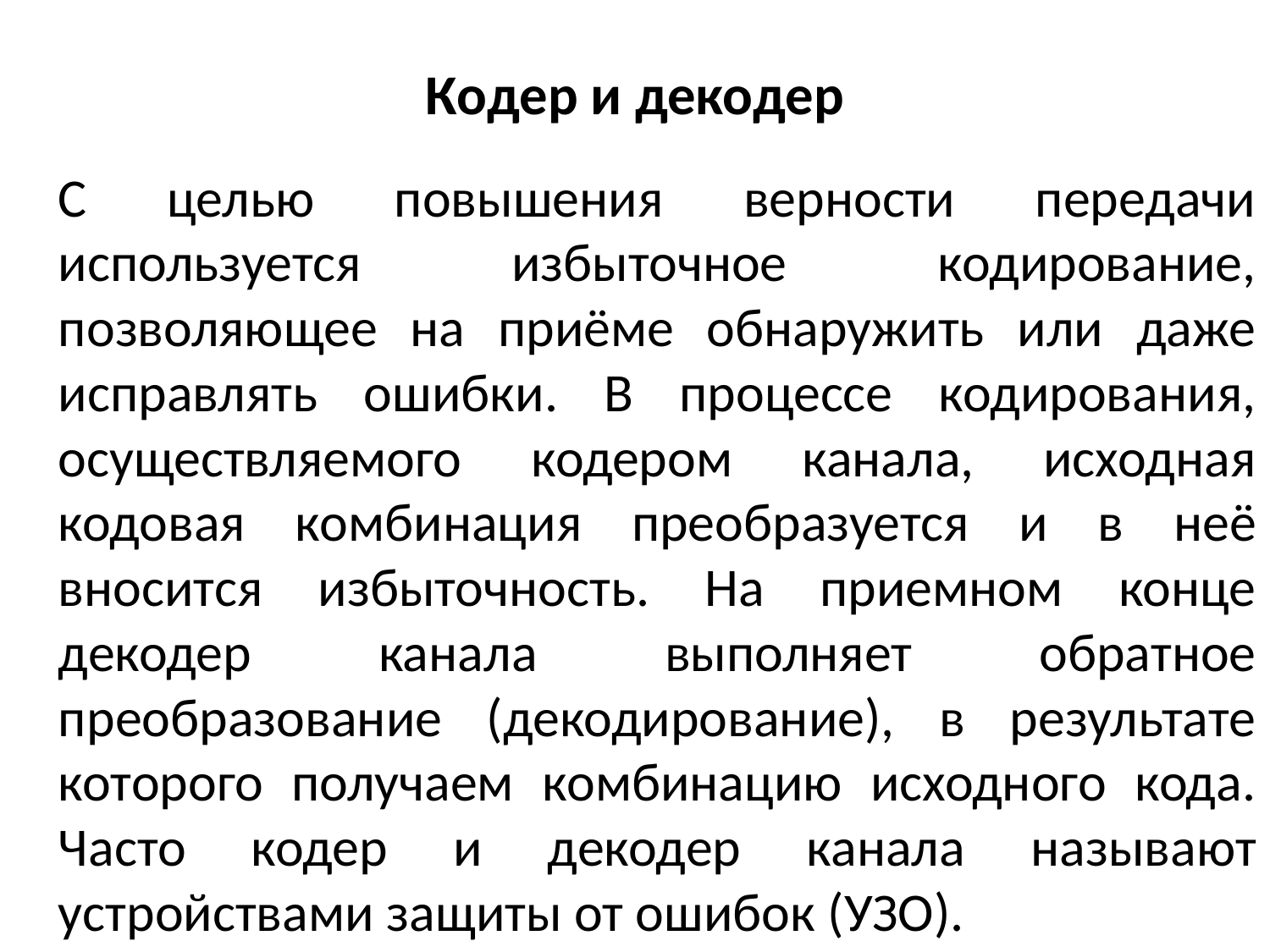

# Кодер и декодер
	С целью повышения верности передачи используется избыточное кодирование, позволяющее на приёме обнаружить или даже исправлять ошибки. В процессе кодирования, осуществляемого кодером канала, исходная кодовая комбинация преобразуется и в неё вносится избыточность. На приемном конце декодер канала выполняет обратное преобразование (декодирование), в результате которого получаем комбинацию исходного кода. Часто кодер и декодер канала называют устройствами защиты от ошибок (УЗО).